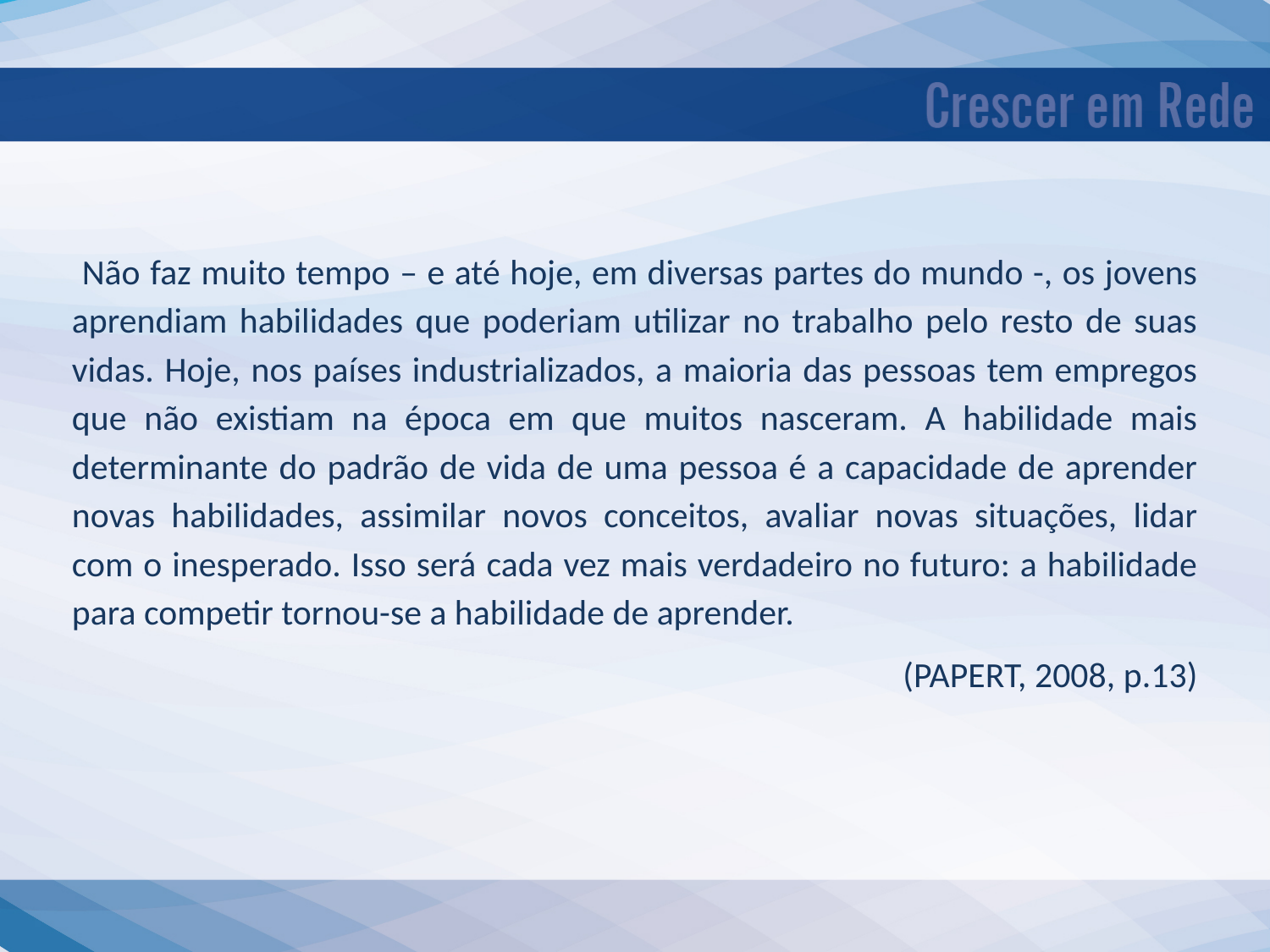

Não faz muito tempo – e até hoje, em diversas partes do mundo -, os jovens aprendiam habilidades que poderiam utilizar no trabalho pelo resto de suas vidas. Hoje, nos países industrializados, a maioria das pessoas tem empregos que não existiam na época em que muitos nasceram. A habilidade mais determinante do padrão de vida de uma pessoa é a capacidade de aprender novas habilidades, assimilar novos conceitos, avaliar novas situações, lidar com o inesperado. Isso será cada vez mais verdadeiro no futuro: a habilidade para competir tornou-se a habilidade de aprender.
(PAPERT, 2008, p.13)